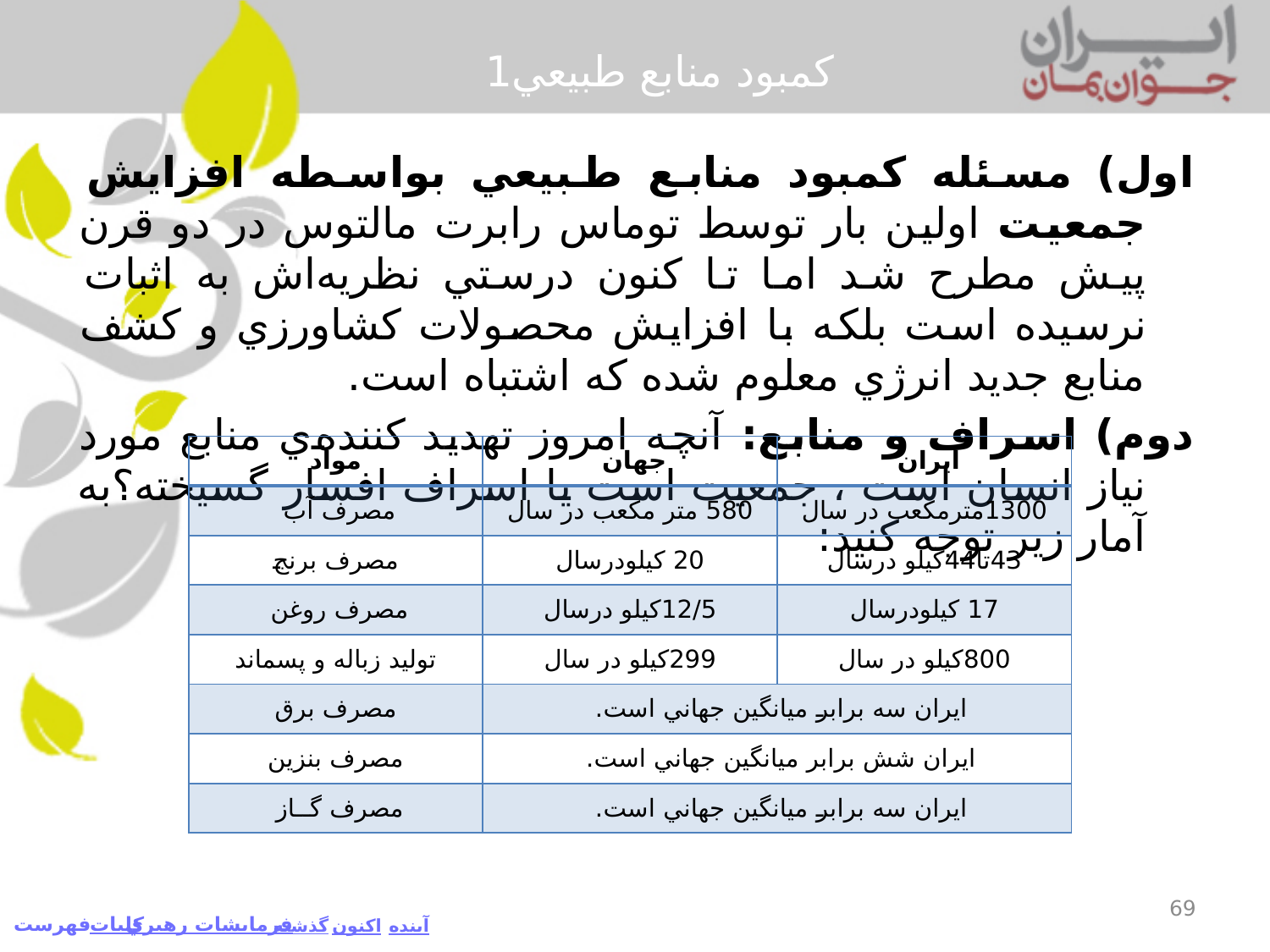

# كمبود منابع طبيعي1
اول) مسئله كمبود منابع طبيعي بواسطه افزايش جمعيت اولين بار توسط توماس رابرت مالتوس در دو قرن پيش مطرح شد اما تا كنون درستي نظريه‌اش به اثبات نرسيده است بلكه با افزايش محصولات كشاورزي و كشف منابع جديد انرژي معلوم شده كه اشتباه است.
دوم) اسراف و منابع: 	آنچه امروز تهديد كننده‌ي منابع مورد نياز انسان است ، جمعيت است يا اسراف افسار گسيخته؟به آمار زير توجه كنيد:
| مواد | جهان | ايران |
| --- | --- | --- |
| مصرف آب | 580 متر مكعب در سال | 1300مترمكعب در سال |
| مصرف برنج | 20 كيلودرسال | 43تا44كيلو درسال |
| مصرف روغن | 12/5كيلو درسال | 17 كيلودرسال |
| توليد زباله و پسماند | 299كيلو در سال | 800كيلو در سال |
| مصرف برق | ايران سه برابر ميانگين جهاني است. |  |
| مصرف بنزين | ايران شش برابر ميانگين جهاني است. |  |
| مصرف گــاز | ايران سه برابر ميانگين جهاني است. |  |
69